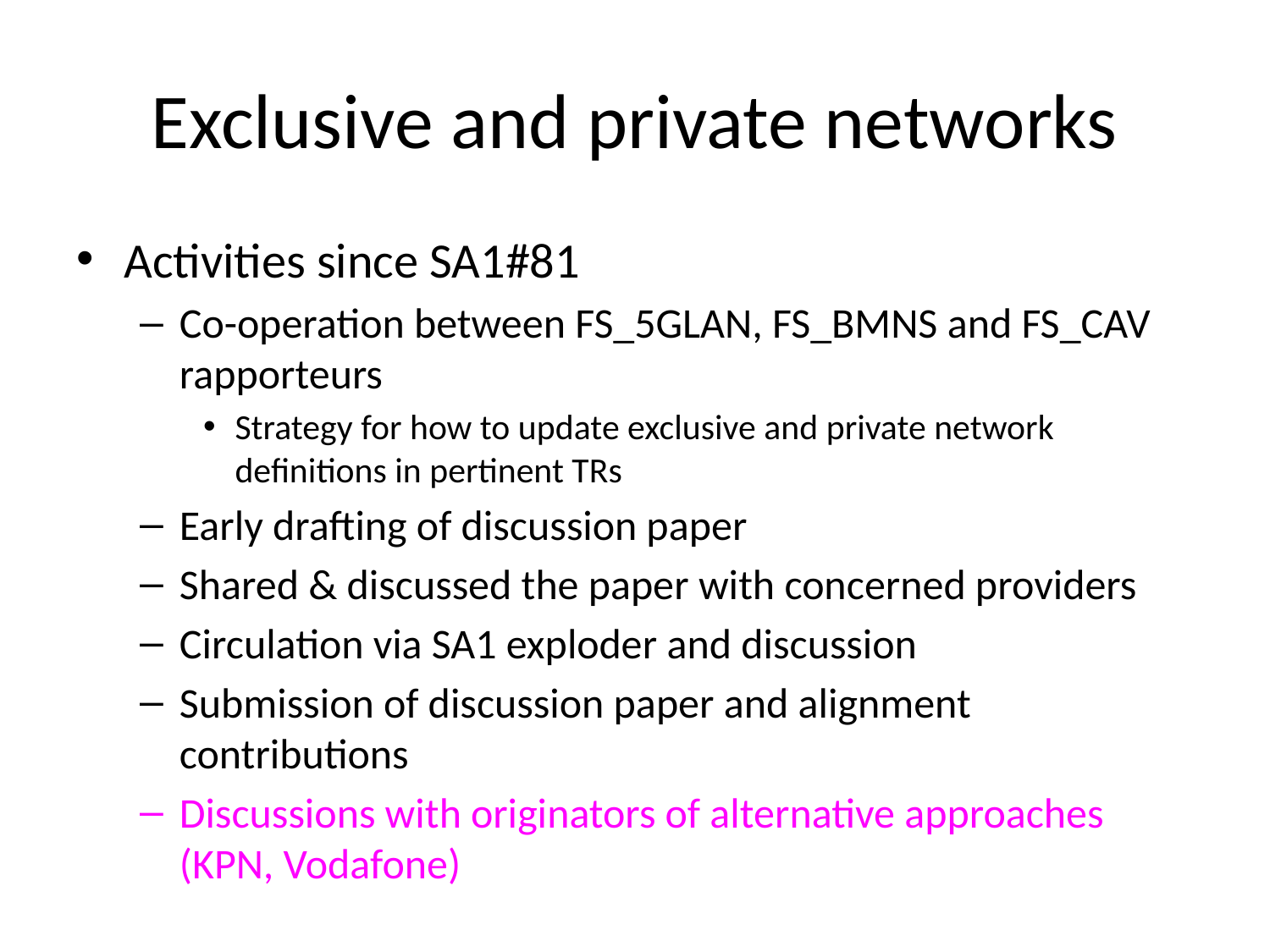

# Exclusive and private networks
Activities since SA1#81
Co-operation between FS_5GLAN, FS_BMNS and FS_CAV rapporteurs
Strategy for how to update exclusive and private network definitions in pertinent TRs
Early drafting of discussion paper
Shared & discussed the paper with concerned providers
Circulation via SA1 exploder and discussion
Submission of discussion paper and alignment contributions
Discussions with originators of alternative approaches (KPN, Vodafone)